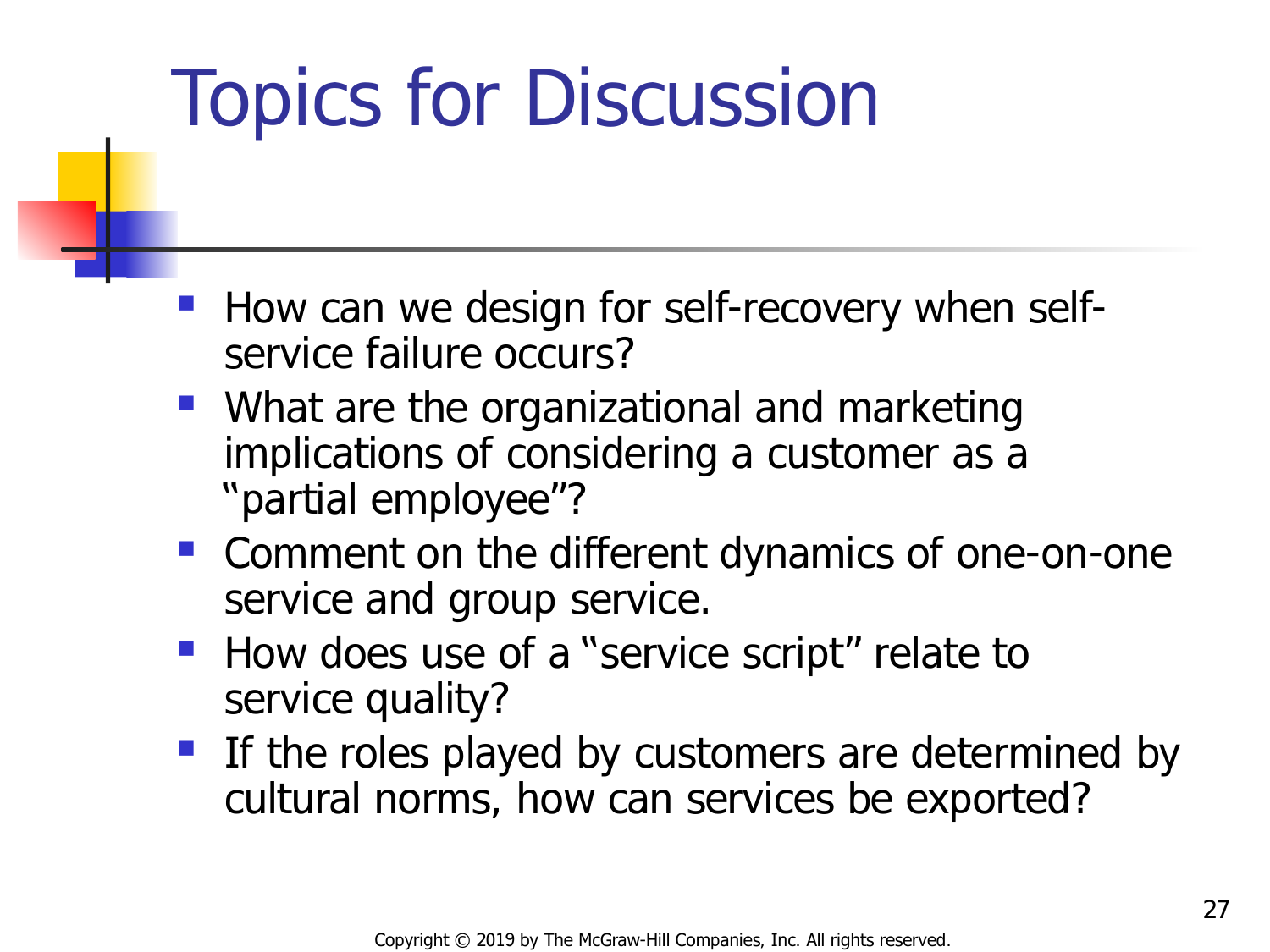

# Topics for Discussion
How can we design for self-recovery when self-service failure occurs?
What are the organizational and marketing implications of considering a customer as a
“partial employee”?
Comment on the different dynamics of one-on-one service and group service.
How does use of a “service script” relate to
service quality?
If the roles played by customers are determined by cultural norms, how can services be exported?
27
Copyright © 2019 by The McGraw-Hill Companies, Inc. All rights reserved.